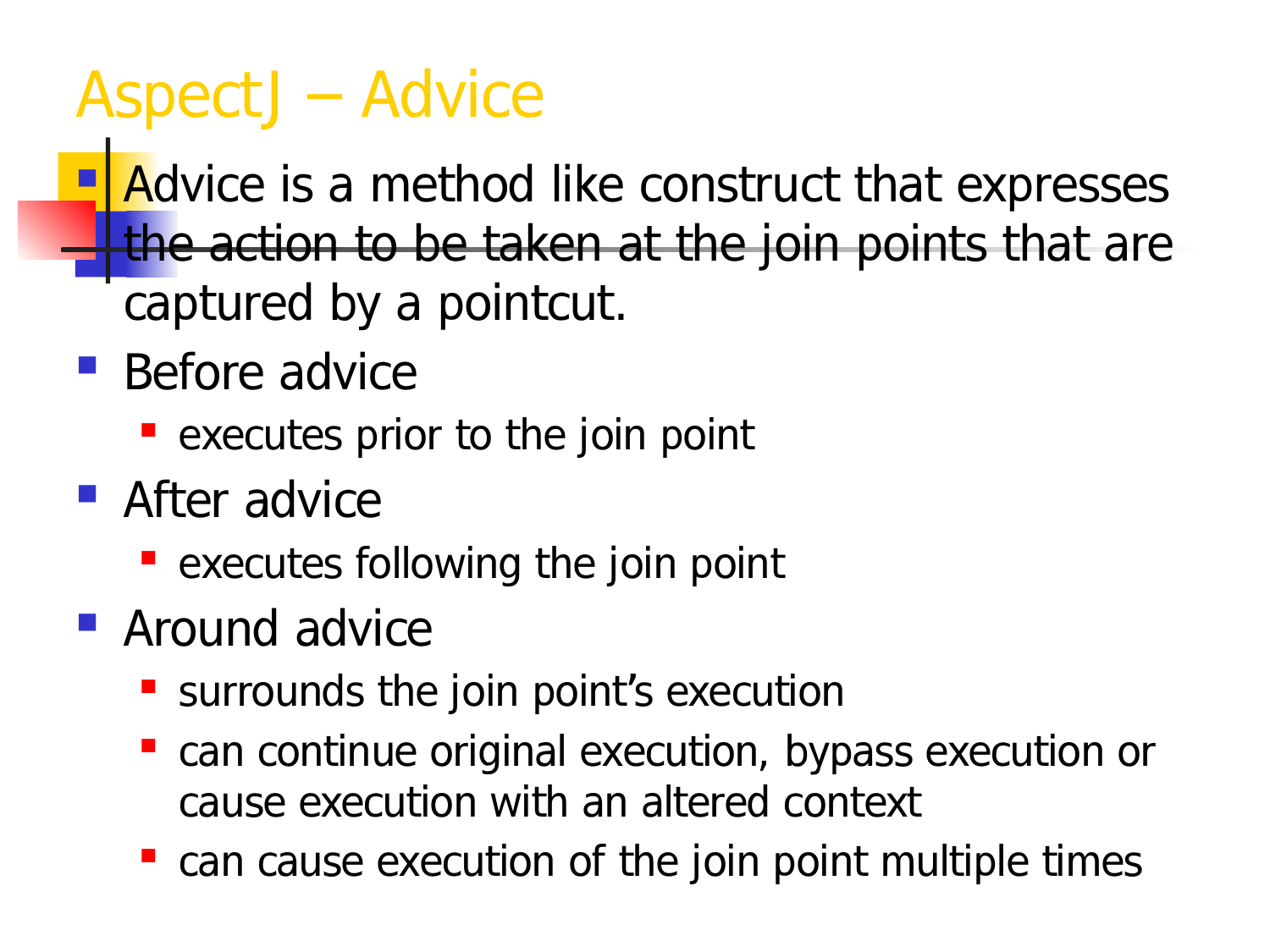

# AspectJ – Advice
Advice is a method like construct that expresses the action to be taken at the join points that are captured by a pointcut.
Before advice
executes prior to the join point
After advice
executes following the join point
Around advice
surrounds the join point’s execution
can continue original execution, bypass execution or cause execution with an altered context
can cause execution of the join point multiple times